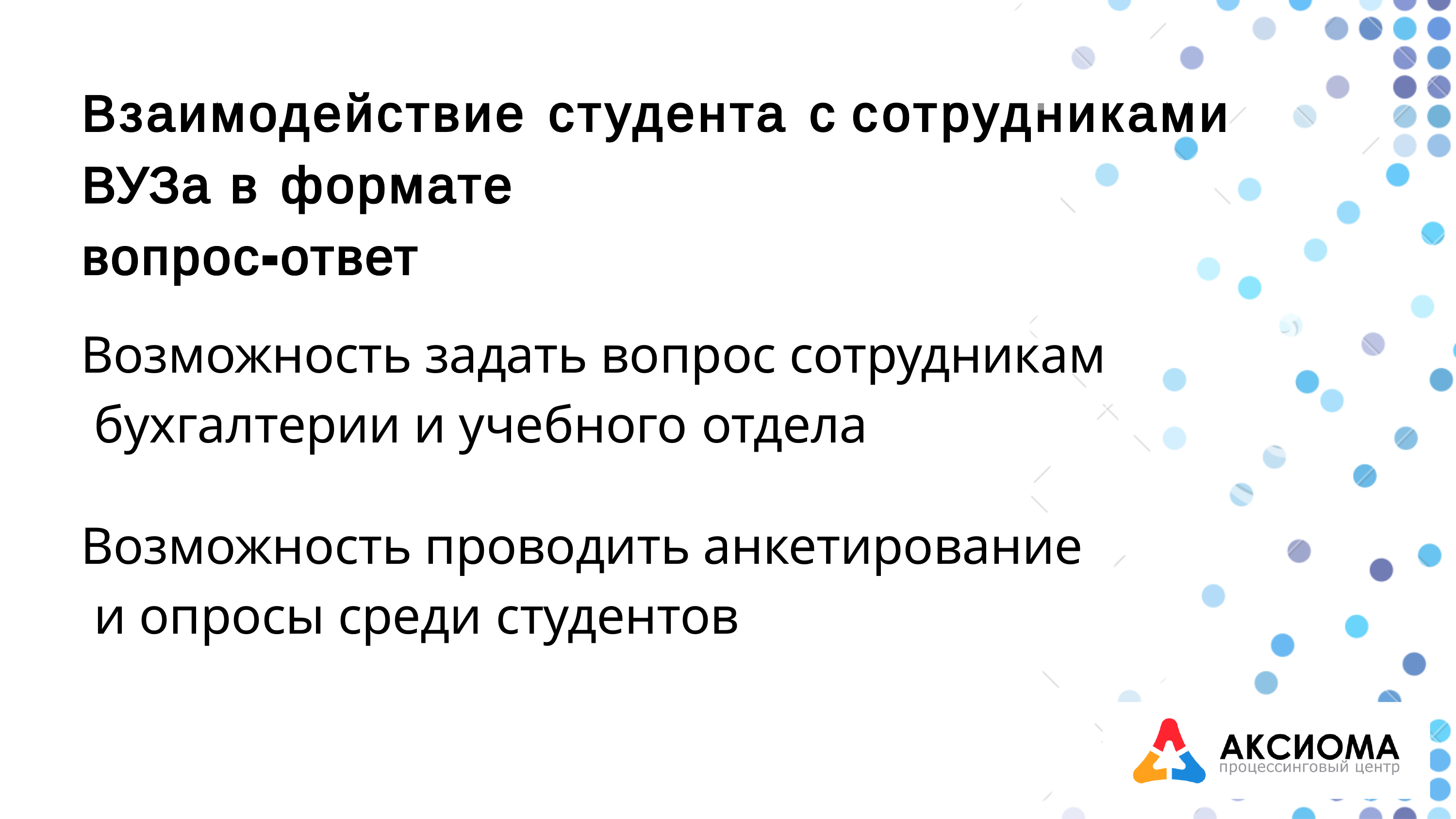

# Взаимодействие студента с сотрудниками  ВУЗа в формате вопрос-ответ
Возможность задать вопрос сотрудникам  бухгалтерии и учебного отдела
Возможность проводить анкетирование  и опросы среди студентов